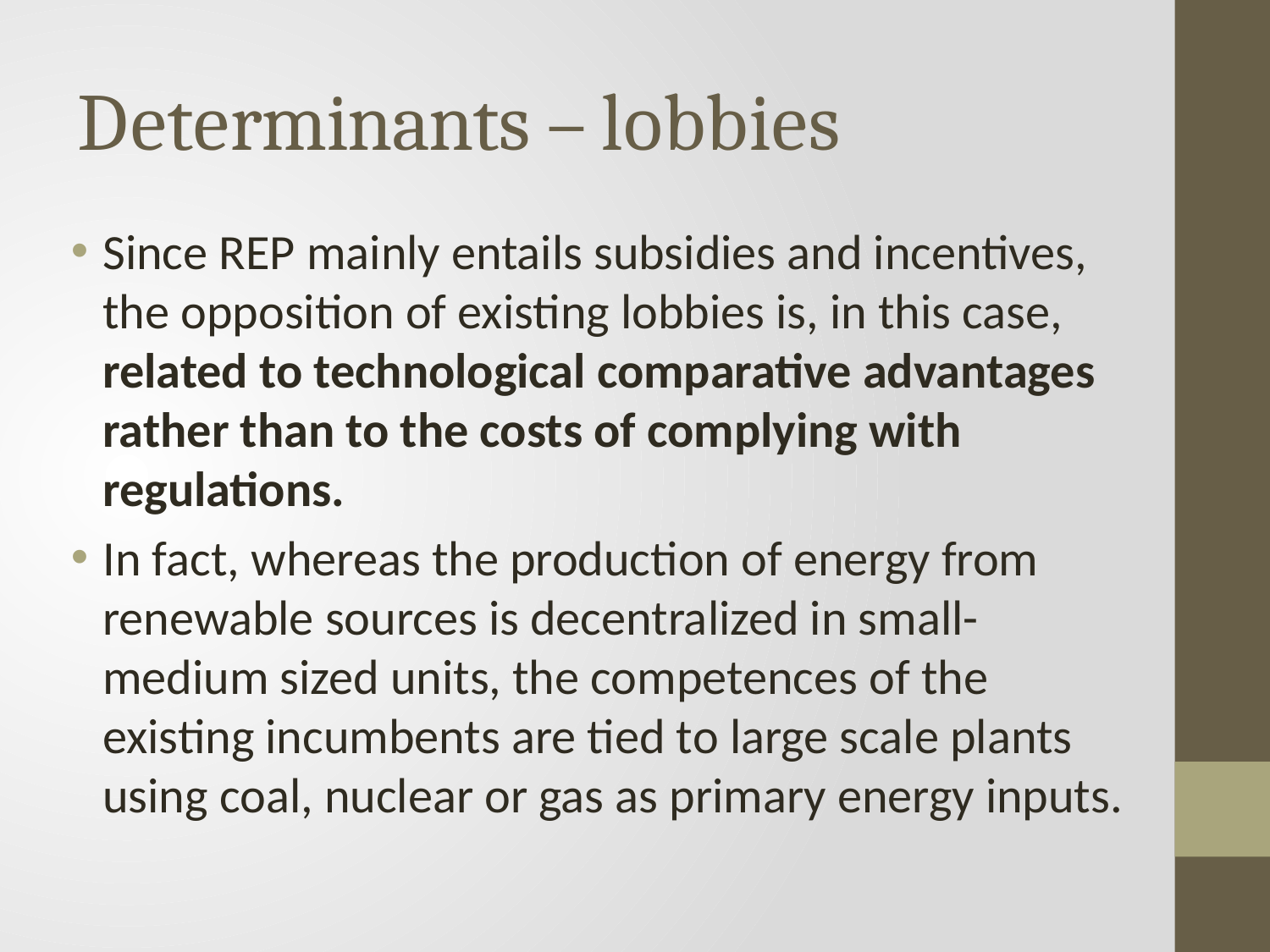

# Determinants – lobbies
Since REP mainly entails subsidies and incentives, the opposition of existing lobbies is, in this case, related to technological comparative advantages rather than to the costs of complying with regulations.
In fact, whereas the production of energy from renewable sources is decentralized in small-medium sized units, the competences of the existing incumbents are tied to large scale plants using coal, nuclear or gas as primary energy inputs.